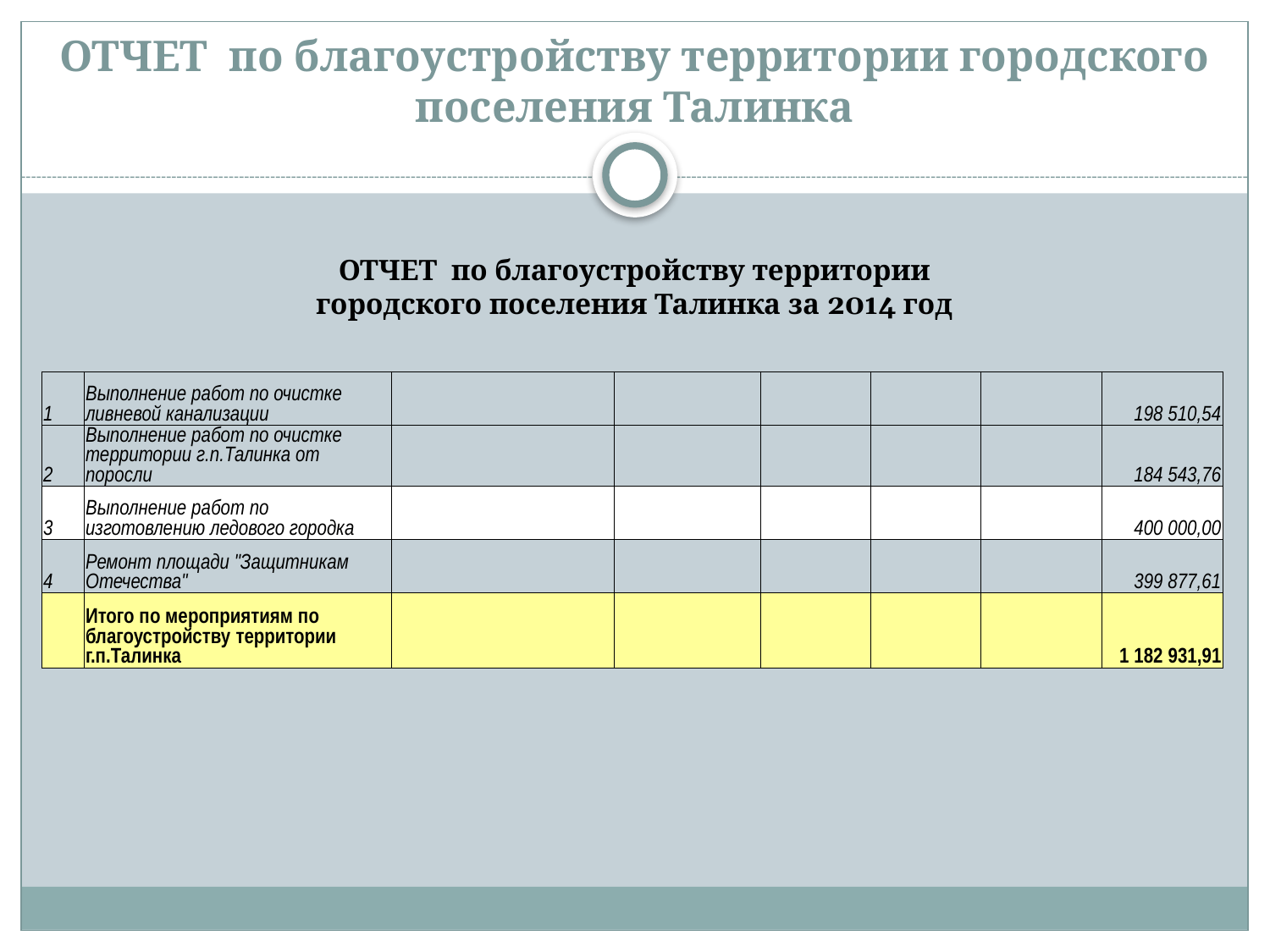

# ОТЧЕТ  по благоустройству территории городского поселения Талинка
ОТЧЕТ  по благоустройству территории
городского поселения Талинка за 2014 год
| 1 | Выполнение работ по очистке ливневой канализации |  |  |  |  |  | 198 510,54 |
| --- | --- | --- | --- | --- | --- | --- | --- |
| 2 | Выполнение работ по очистке территории г.п.Талинка от поросли |  |  |  |  |  | 184 543,76 |
| 3 | Выполнение работ по изготовлению ледового городка |  |  |  |  |  | 400 000,00 |
| 4 | Ремонт площади "Защитникам Отечества" |  |  |  |  |  | 399 877,61 |
|  | Итого по мероприятиям по благоустройству территории г.п.Талинка |  |  |  |  |  | 1 182 931,91 |